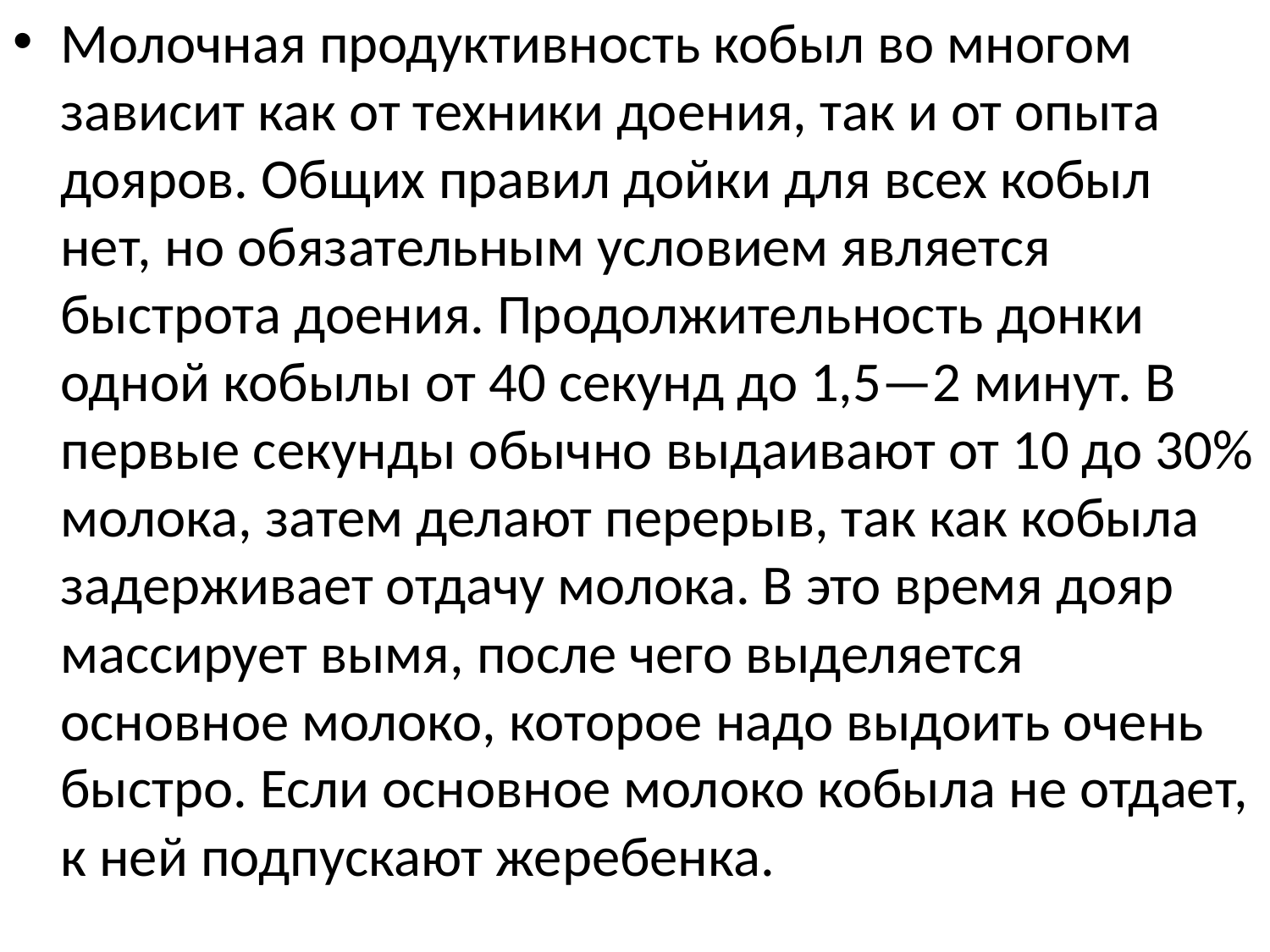

Молочная продуктивность кобыл во многом зависит как от техники доения, так и от опыта дояров. Общих правил дойки для всех кобыл нет, но обязательным условием является быстрота доения. Продолжительность донки одной кобылы от 40 секунд до 1,5—2 минут. В первые секунды обычно выдаивают от 10 до 30% молока, затем делают перерыв, так как кобыла задерживает отдачу молока. В это время дояр массирует вымя, после чего выделяется основное молоко, которое надо выдоить очень быстро. Если основное молоко кобыла не отдает, к ней подпускают жеребенка.